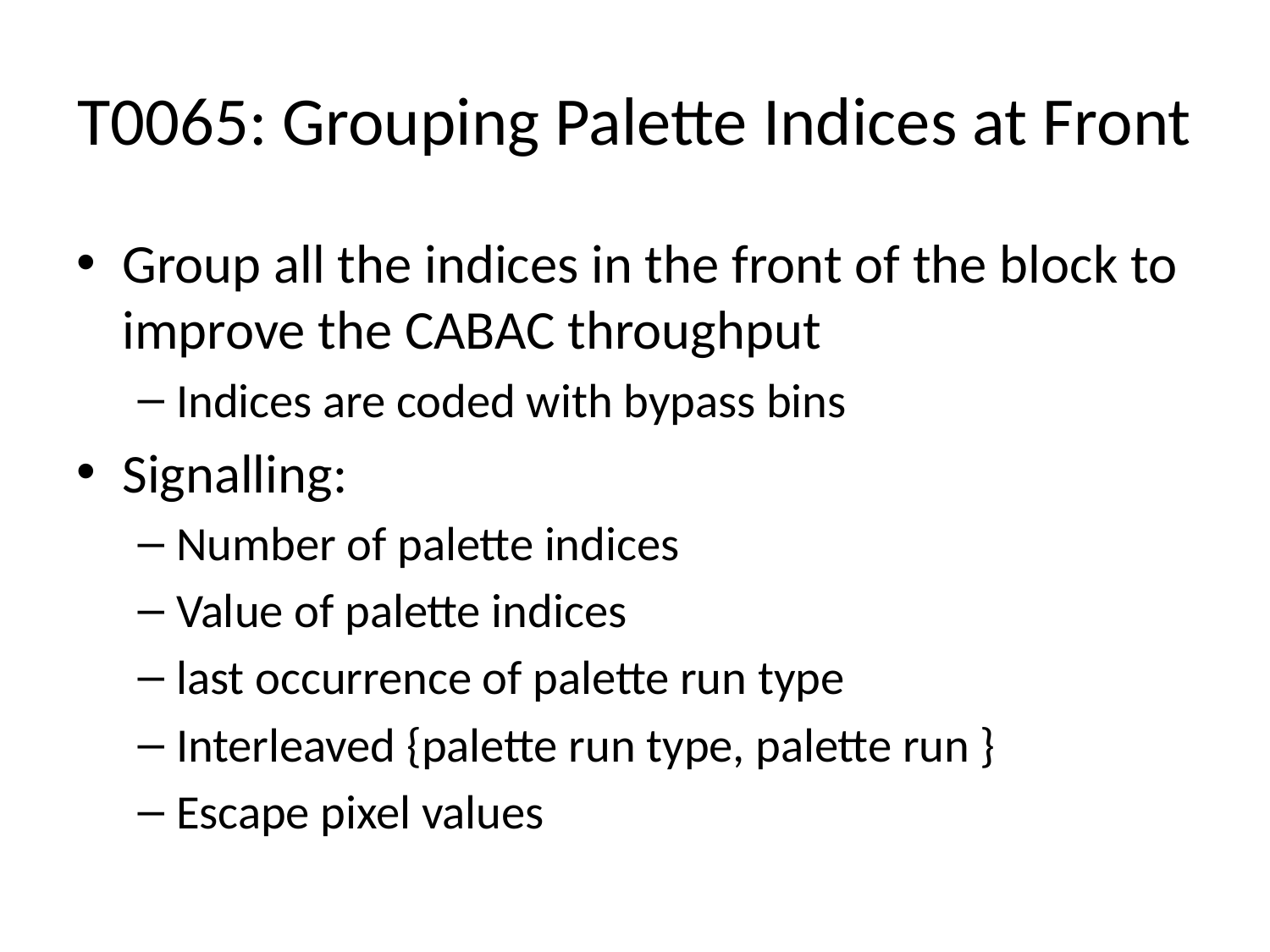

# T0065: Grouping Palette Indices at Front
Group all the indices in the front of the block to improve the CABAC throughput
Indices are coded with bypass bins
Signalling:
Number of palette indices
Value of palette indices
last occurrence of palette run type
Interleaved {palette run type, palette run }
Escape pixel values